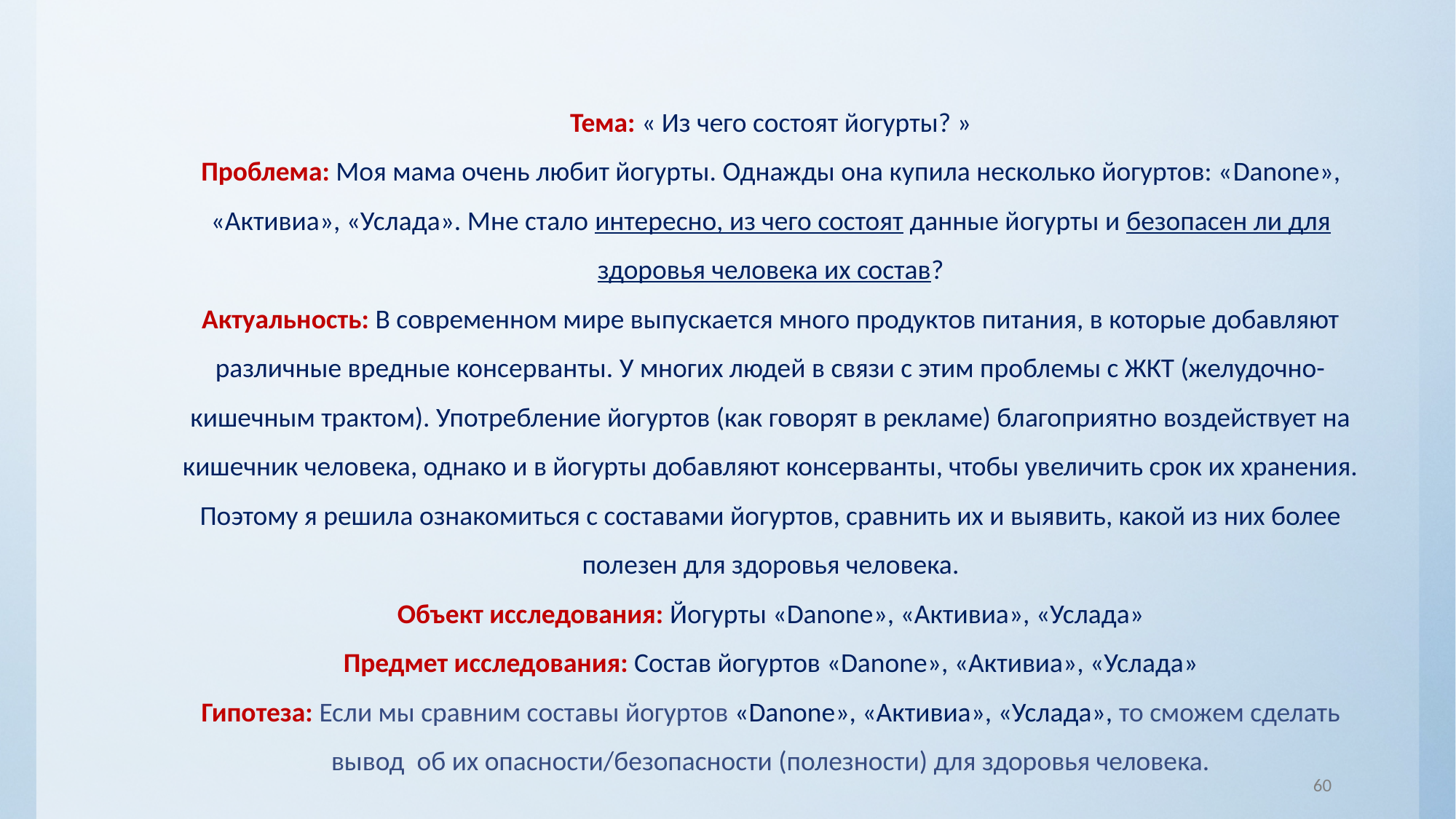

Тема: « Из чего состоят йогурты? »
Проблема: Моя мама очень любит йогурты. Однажды она купила несколько йогуртов: «Danone», «Активиа», «Услада». Мне стало интересно, из чего состоят данные йогурты и безопасен ли для здоровья человека их состав?
Актуальность: В современном мире выпускается много продуктов питания, в которые добавляют различные вредные консерванты. У многих людей в связи с этим проблемы с ЖКТ (желудочно-кишечным трактом). Употребление йогуртов (как говорят в рекламе) благоприятно воздействует на кишечник человека, однако и в йогурты добавляют консерванты, чтобы увеличить срок их хранения. Поэтому я решила ознакомиться с составами йогуртов, сравнить их и выявить, какой из них более полезен для здоровья человека.
Объект исследования: Йогурты «Danone», «Активиа», «Услада»
Предмет исследования: Состав йогуртов «Danone», «Активиа», «Услада»
Гипотеза: Если мы сравним составы йогуртов «Danone», «Активиа», «Услада», то сможем сделать вывод  об их опасности/безопасности (полезности) для здоровья человека.
60